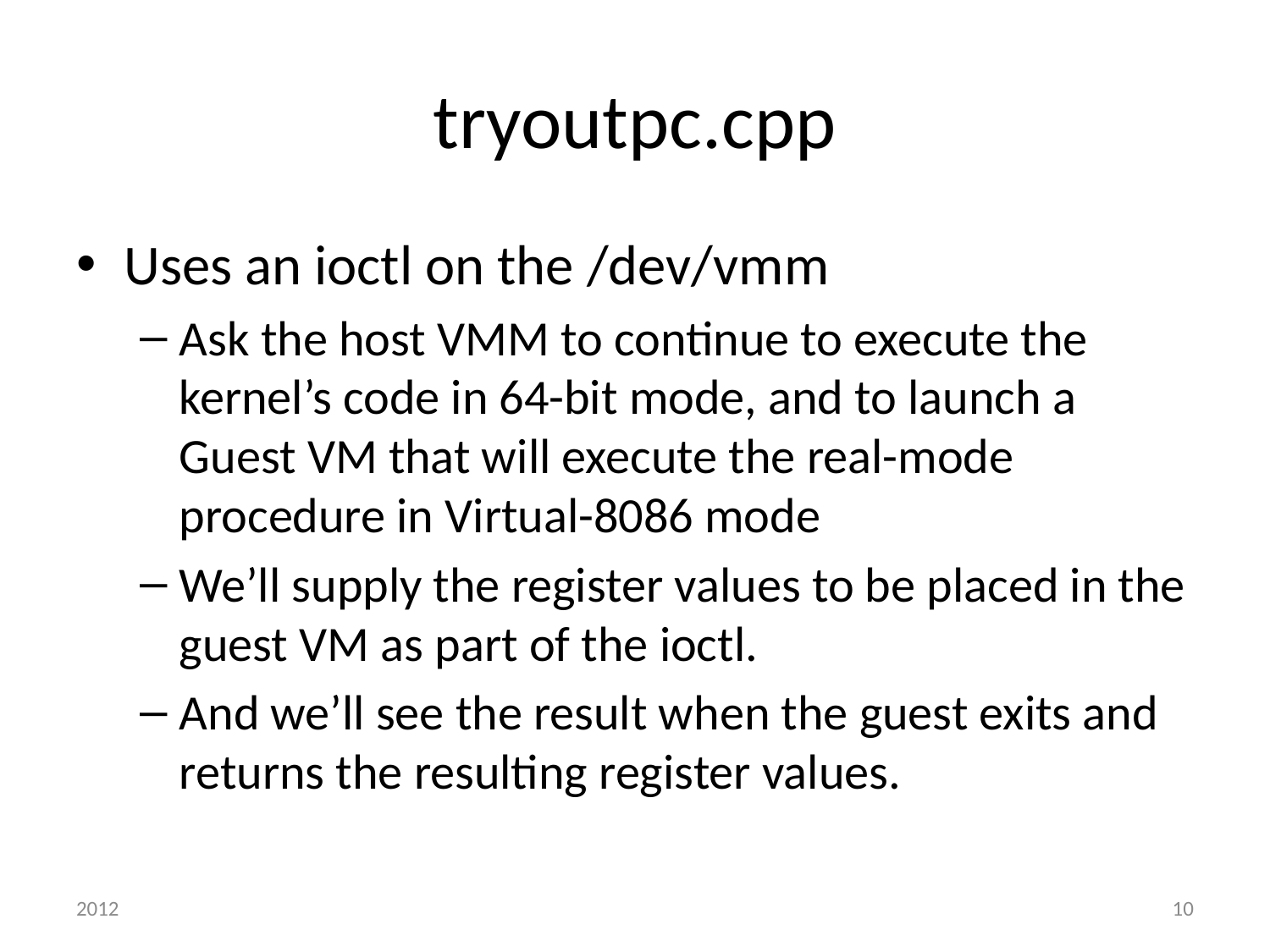

# tryoutpc.cpp
Uses an ioctl on the /dev/vmm
Ask the host VMM to continue to execute the kernel’s code in 64-bit mode, and to launch a Guest VM that will execute the real-mode procedure in Virtual-8086 mode
We’ll supply the register values to be placed in the guest VM as part of the ioctl.
And we’ll see the result when the guest exits and returns the resulting register values.
2012

10